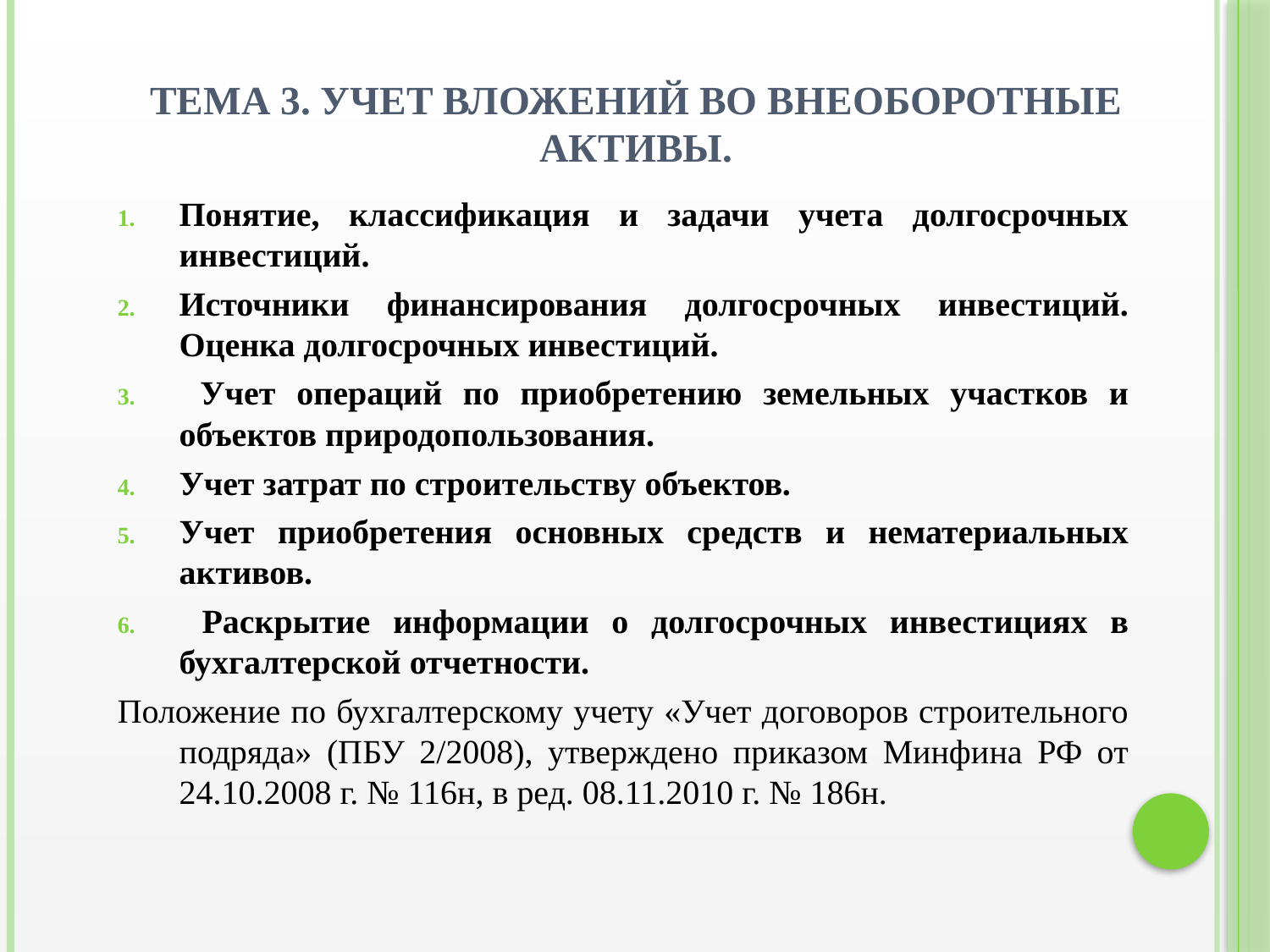

# Тема 3. УЧЕТ ВЛОЖЕНИЙ ВО ВНЕОБОРОТНЫЕ АКТИВЫ.
Понятие, классификация и задачи учета долгосрочных инвестиций.
Источники финансирования долгосрочных инвестиций. Оценка долгосрочных инвестиций.
 Учет операций по приобретению земельных участков и объектов природопользования.
Учет затрат по строительству объектов.
Учет приобретения основных средств и нематериальных активов.
 Раскрытие информации о долгосрочных инвестициях в бухгалтерской отчетности.
Положение по бухгалтерскому учету «Учет договоров строительного подряда» (ПБУ 2/2008), утверждено приказом Минфина РФ от 24.10.2008 г. № 116н, в ред. 08.11.2010 г. № 186н.